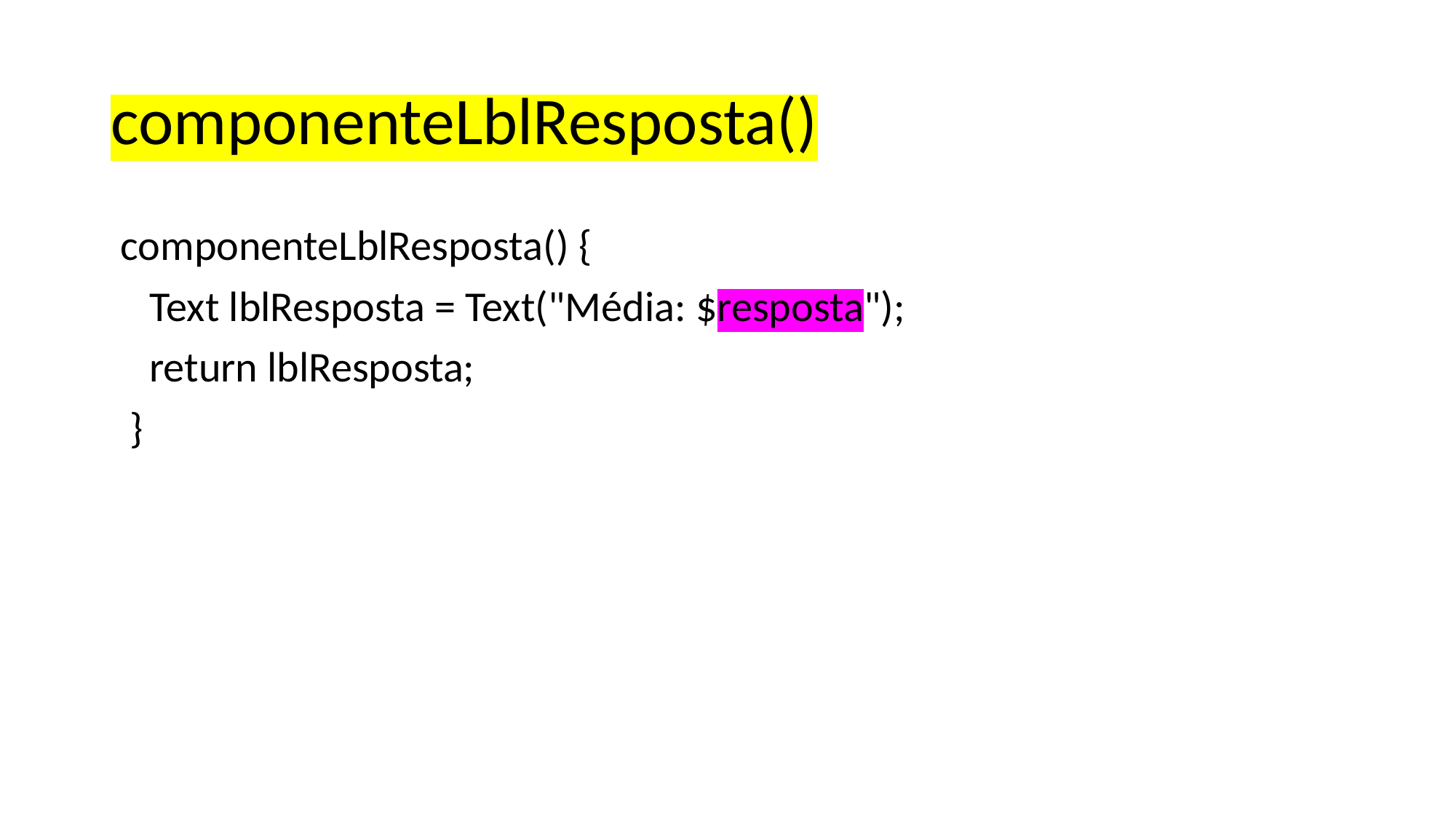

# componenteLblResposta()
 componenteLblResposta() {
    Text lblResposta = Text("Média: $resposta");
    return lblResposta;
  }